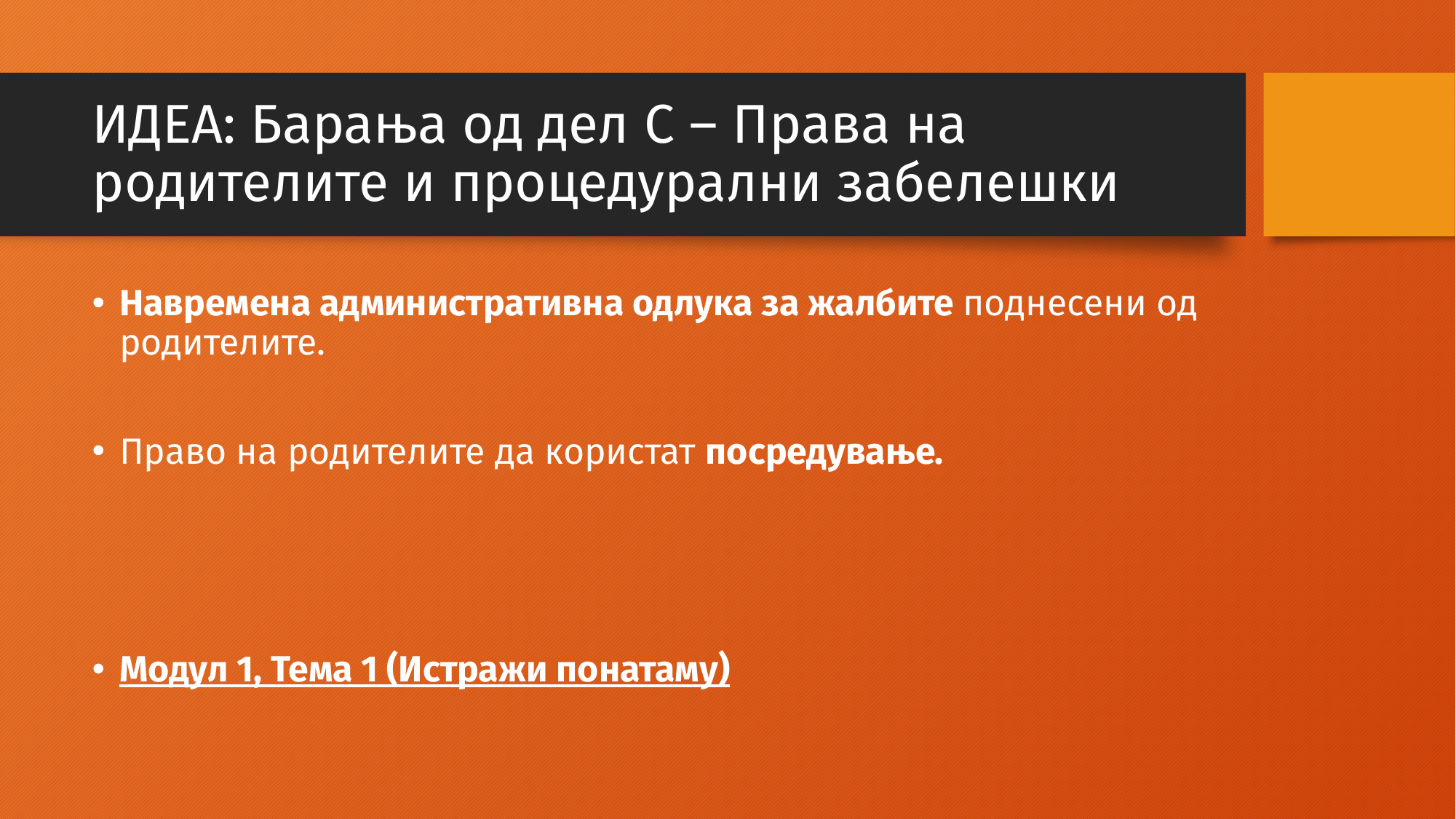

# ИДЕА: Барања од дел C – Права на родителите и процедурални забелешки
Навремена административна одлука за жалбите поднесени од родителите.

Право на родителите да користат посредување.

Модул 1, Тема 1 (Истражи понатаму)